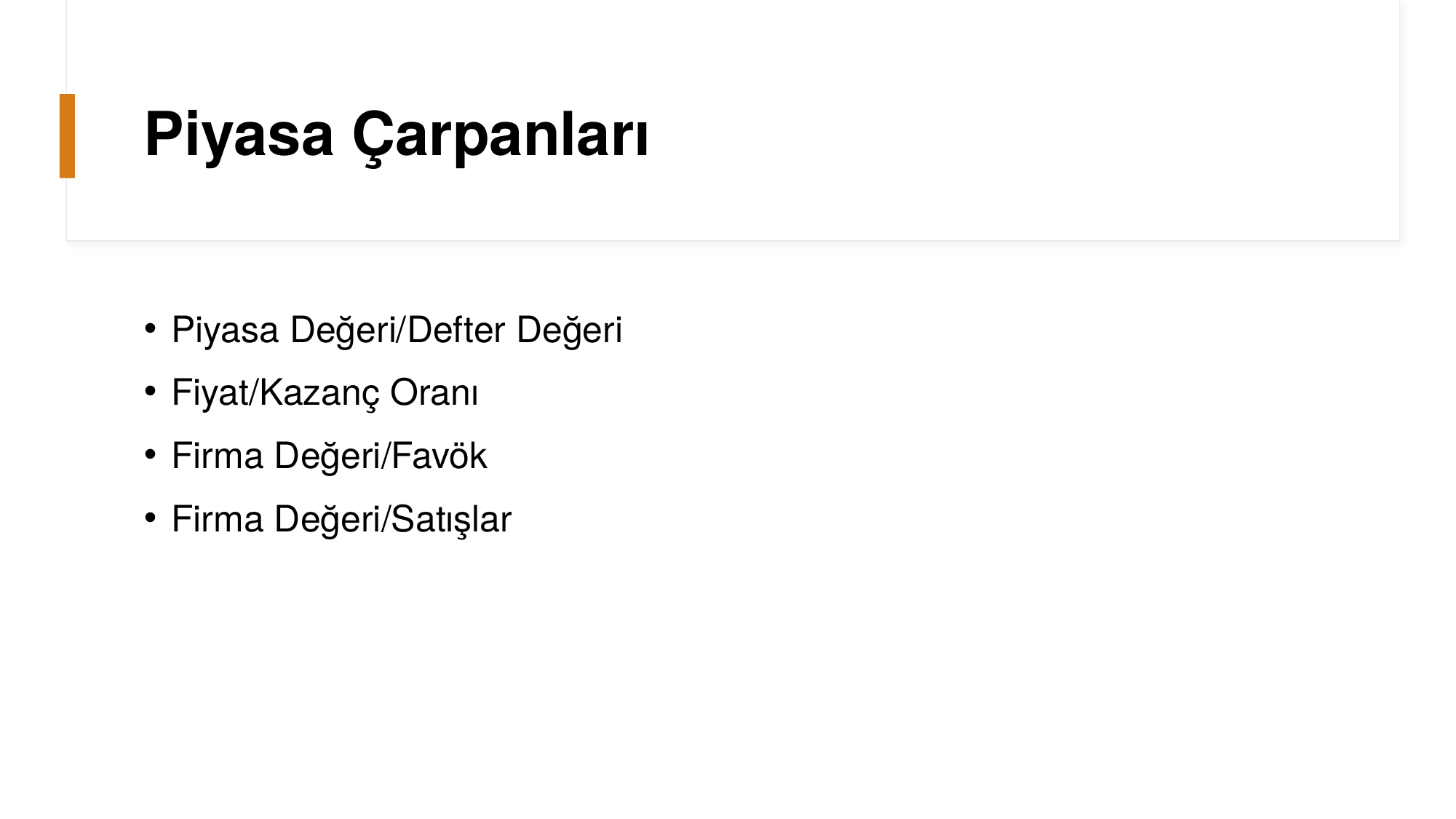

# Piyasa Çarpanları
Piyasa Değeri/Defter Değeri
Fiyat/Kazanç Oranı
Firma Değeri/Favök
Firma Değeri/Satışlar